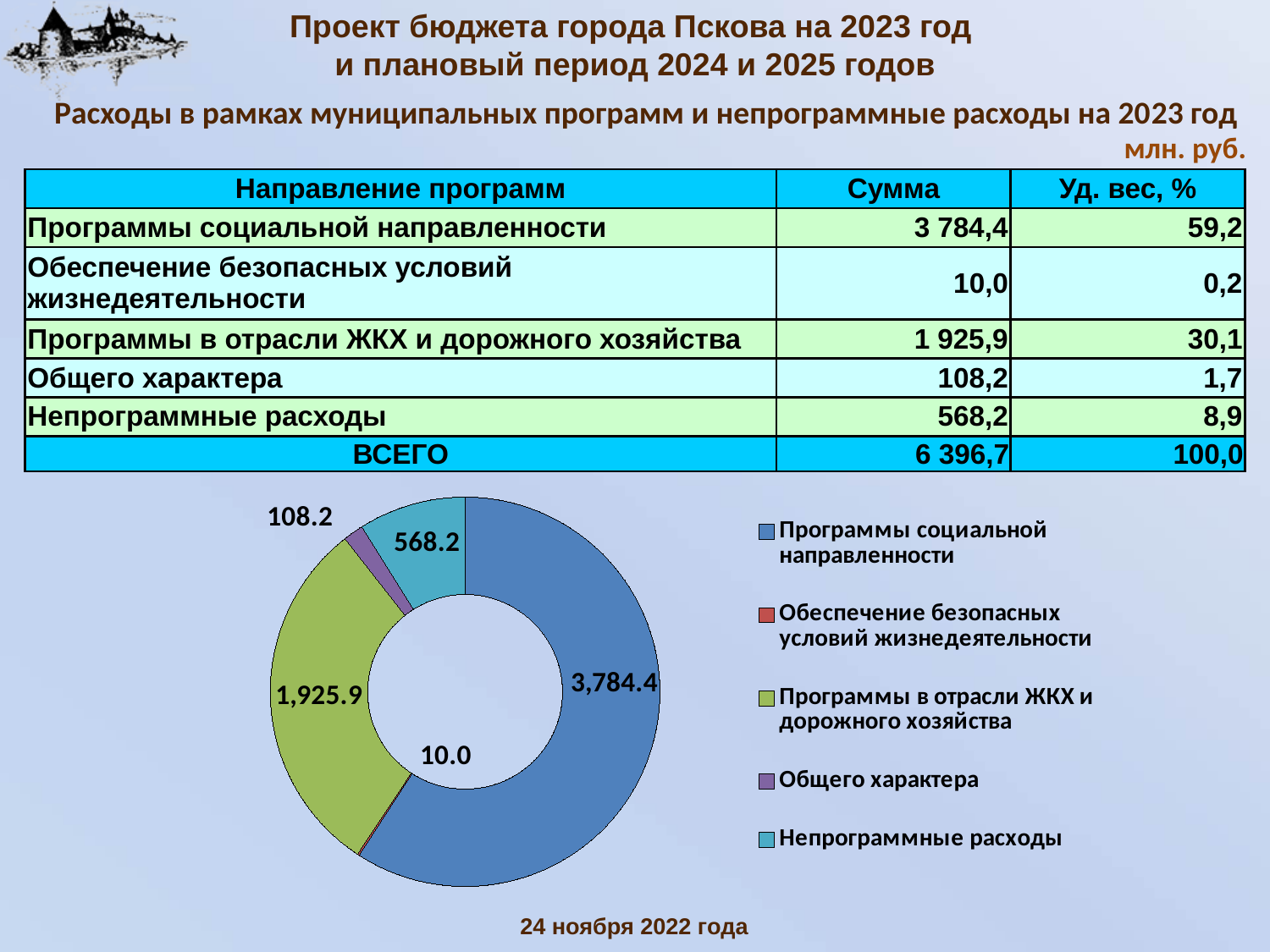

Проект бюджета города Пскова на 2023 год
и плановый период 2024 и 2025 годов
Расходы в рамках муниципальных программ и непрограммные расходы на 2023 год
млн. руб.
| Направление программ | Сумма | Уд. вес, % |
| --- | --- | --- |
| Программы социальной направленности | 3 784,4 | 59,2 |
| Обеспечение безопасных условий жизнедеятельности | 10,0 | 0,2 |
| Программы в отрасли ЖКХ и дорожного хозяйства | 1 925,9 | 30,1 |
| Общего характера | 108,2 | 1,7 |
| Непрограммные расходы | 568,2 | 8,9 |
| ВСЕГО | 6 396,7 | 100,0 |

### Chart

| Category | Сумма |
|---|---|
| Программы социальной направленности | 3784.4 |
| Обеспечение безопасных условий жизнедеятельности  | 10.0 |
| Программы в отрасли ЖКХ и дорожного хозяйства | 1925.9 |
| Общего характера  | 108.2 |
| Непрограммные расходы | 568.2 |
24 ноября 2022 года